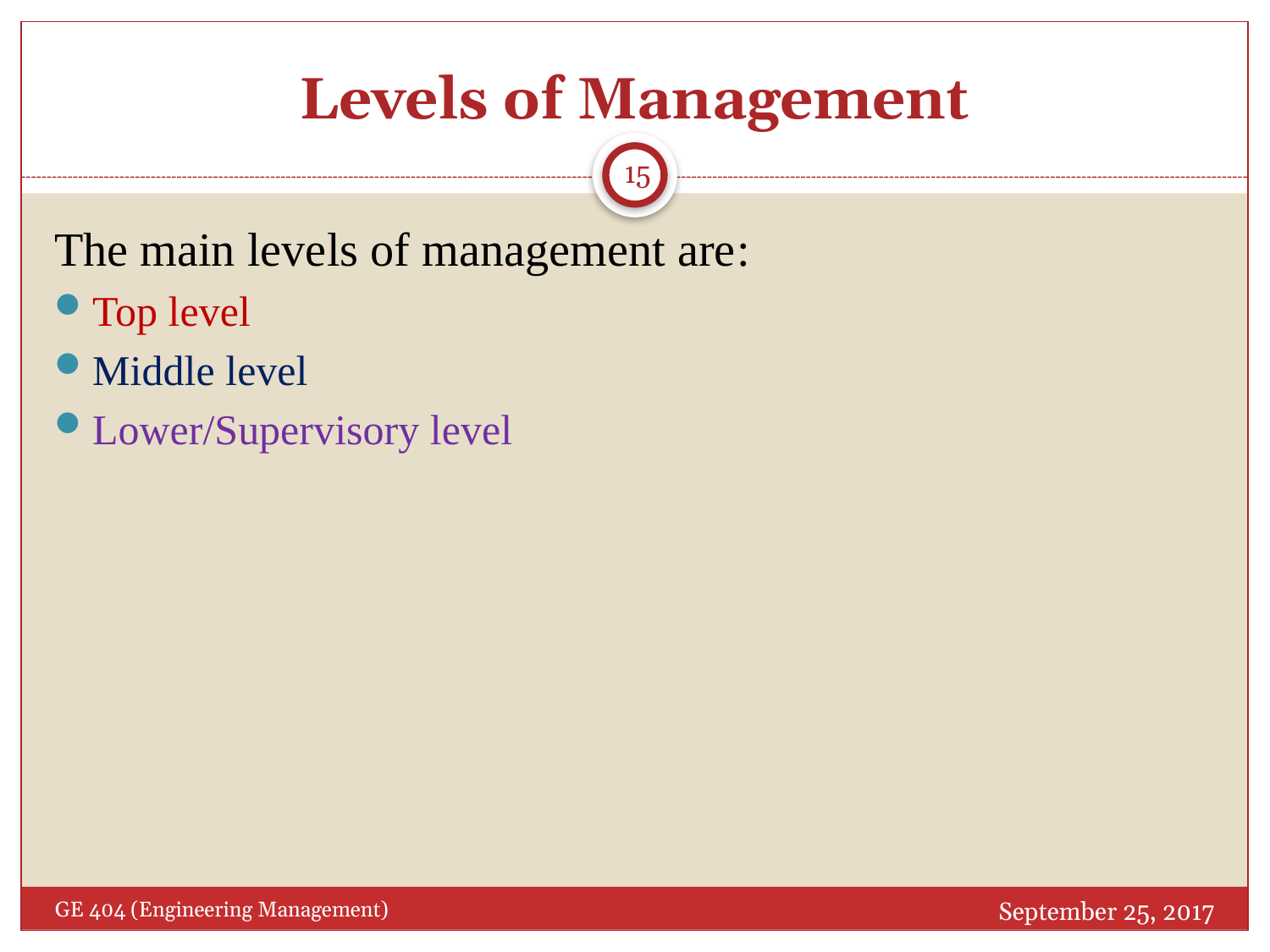

# Levels of Management
15
The main levels of management are:
Top level
Middle level
Lower/Supervisory level
September 25, 2017
GE 404 (Engineering Management)